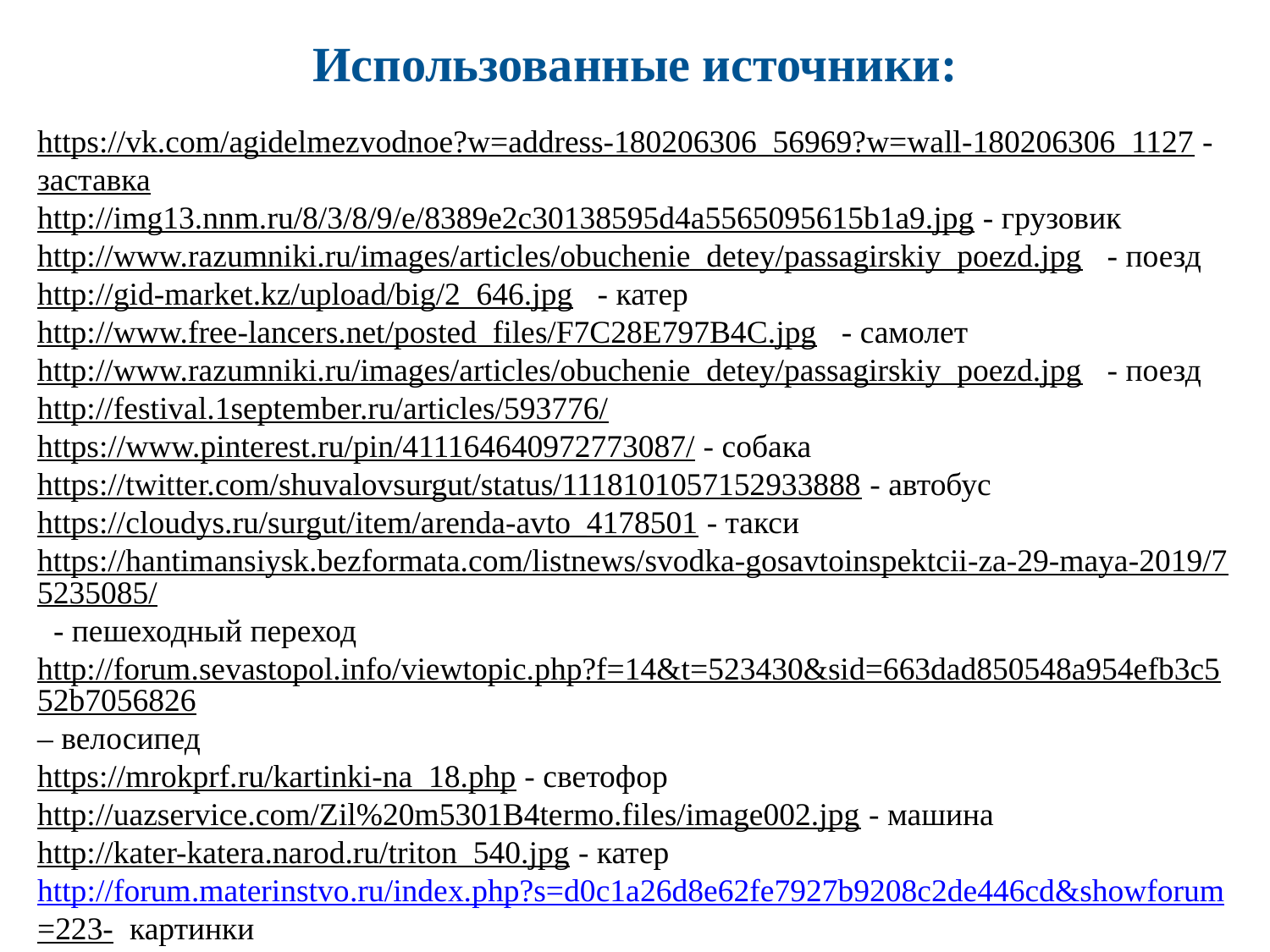

Использованные источники:

https://vk.com/agidelmezvodnoe?w=address-180206306_56969?w=wall-180206306_1127 - заставка
http://img13.nnm.ru/8/3/8/9/e/8389e2c30138595d4a5565095615b1a9.jpg - грузовик
http://www.razumniki.ru/images/articles/obuchenie_detey/passagirskiy_poezd.jpg   - поезд
http://gid-market.kz/upload/big/2_646.jpg   - катер
http://www.free-lancers.net/posted_files/F7C28E797B4C.jpg   - самолет
http://www.razumniki.ru/images/articles/obuchenie_detey/passagirskiy_poezd.jpg   - поезд
http://festival.1september.ru/articles/593776/
https://www.pinterest.ru/pin/411164640972773087/ - собака
https://twitter.com/shuvalovsurgut/status/1118101057152933888 - автобус
https://cloudys.ru/surgut/item/arenda-avto_4178501 - такси
https://hantimansiysk.bezformata.com/listnews/svodka-gosavtoinspektcii-za-29-maya-2019/75235085/  - пешеходный переход
http://forum.sevastopol.info/viewtopic.php?f=14&t=523430&sid=663dad850548a954efb3c552b7056826– велосипед
https://mrokprf.ru/kartinki-na_18.php - светофор
http://uazservice.com/Zil%20m5301B4termo.files/image002.jpg - машина
http://kater-katera.narod.ru/triton_540.jpg - катер
http://forum.materinstvo.ru/index.php?s=d0c1a26d8e62fe7927b9208c2de446cd&showforum=223-  картинки
http://fantasyflash.ru/index.php?&kontent=anime - анимации